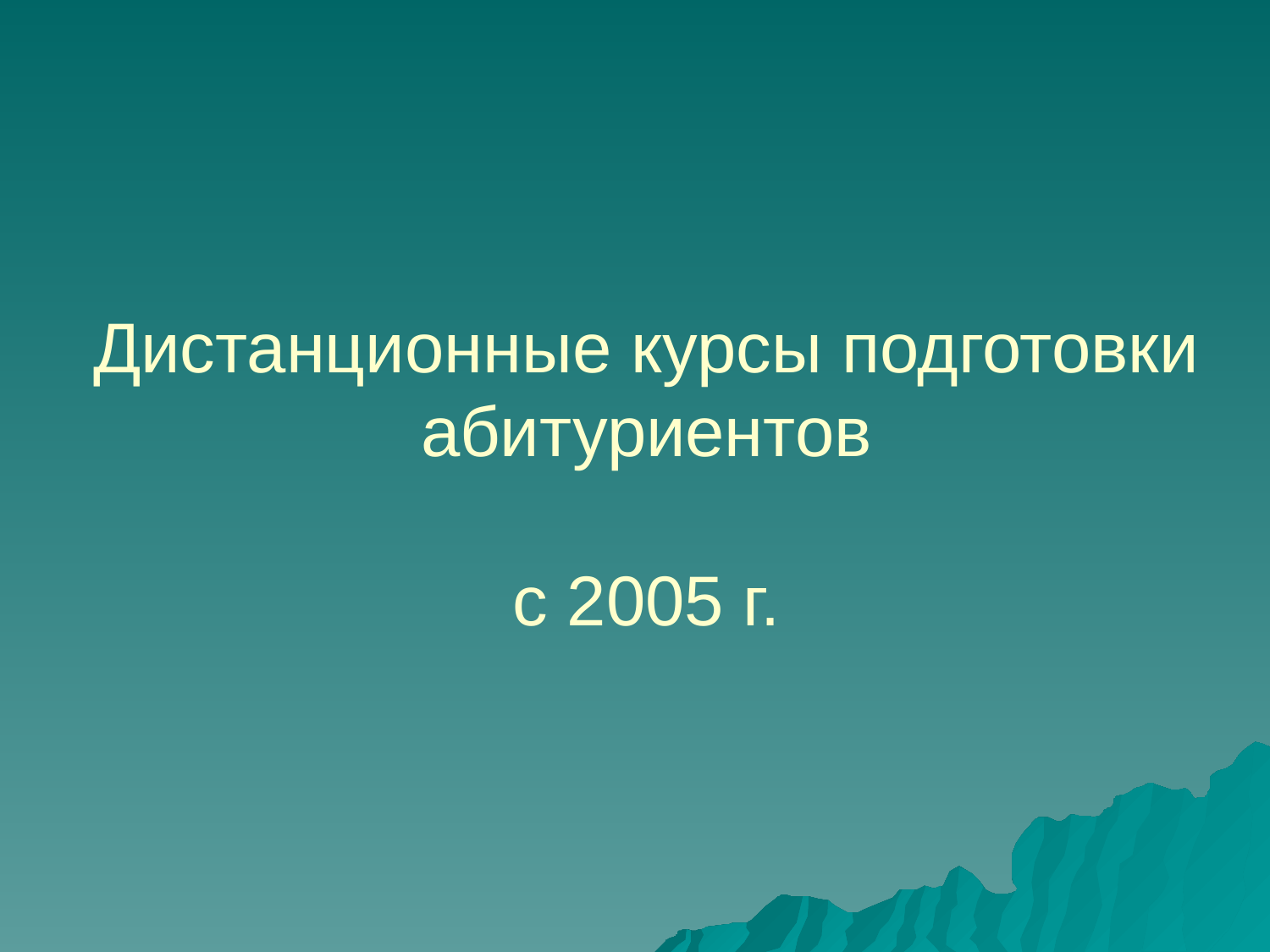

# Дистанционные курсы подготовки абитуриентов с 2005 г.